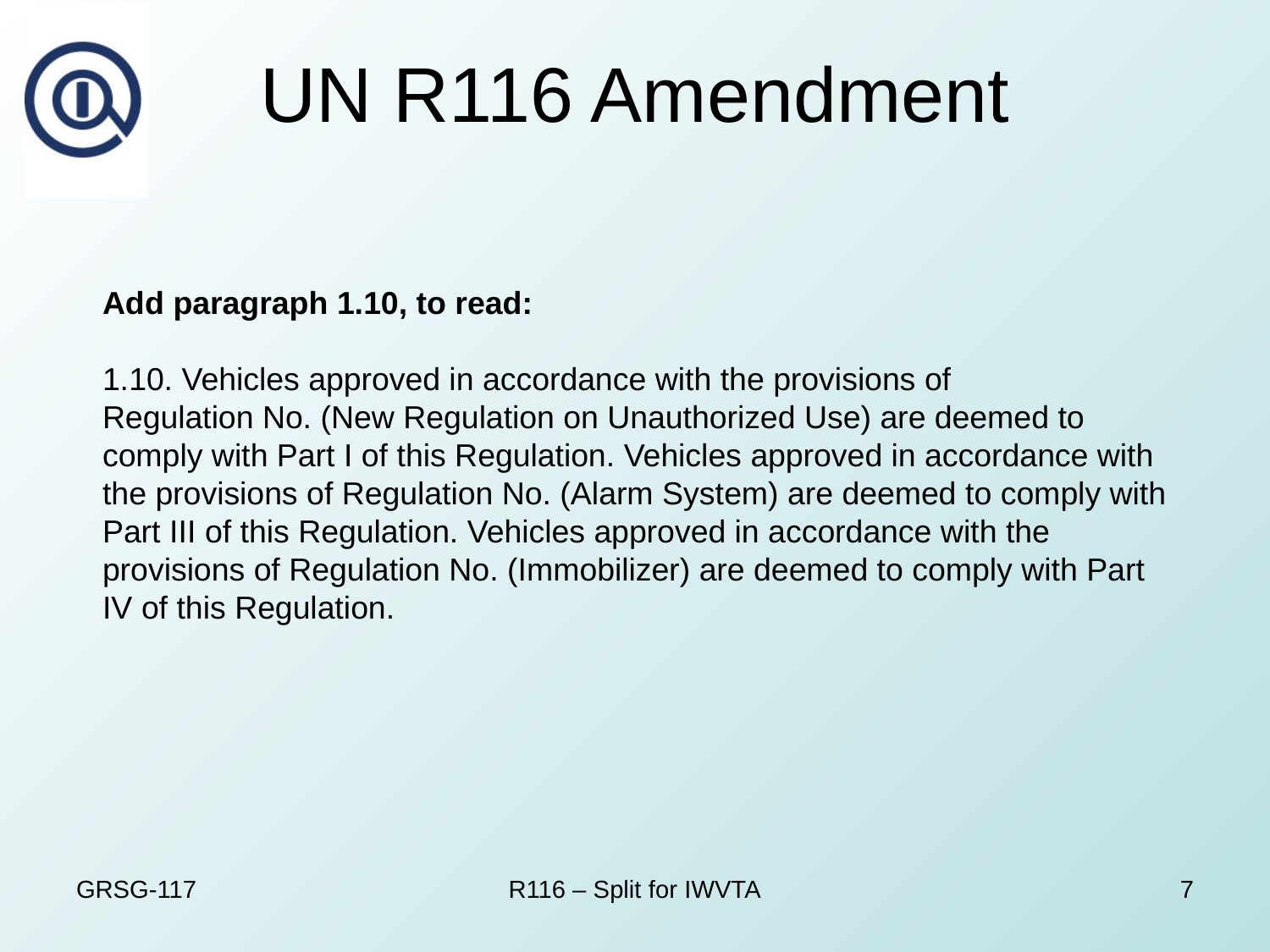

# UN R116 Amendment
Add paragraph 1.10, to read:

1.10. Vehicles approved in accordance with the provisions of Regulation No. (New Regulation on Unauthorized Use) are deemed to comply with Part I of this Regulation. Vehicles approved in accordance with the provisions of Regulation No. (Alarm System) are deemed to comply with Part III of this Regulation. Vehicles approved in accordance with the provisions of Regulation No. (Immobilizer) are deemed to comply with Part IV of this Regulation.
GRSG-117
R116 – Split for IWVTA
7